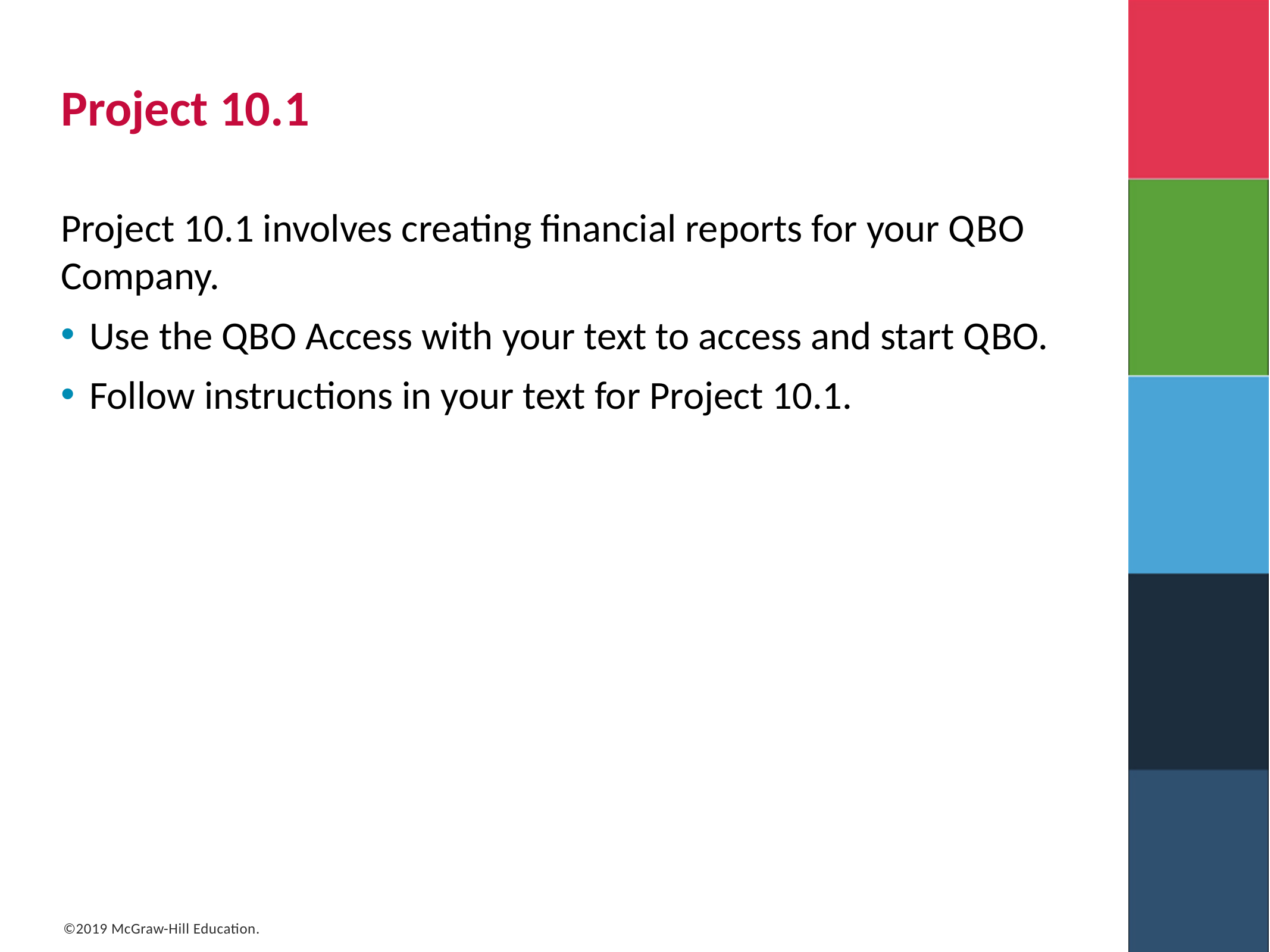

# Project 10.1
Project 10.1 involves creating financial reports for your Q B O Company.
Use the Q B O Access with your text to access and start Q B O.
Follow instructions in your text for Project 10.1.